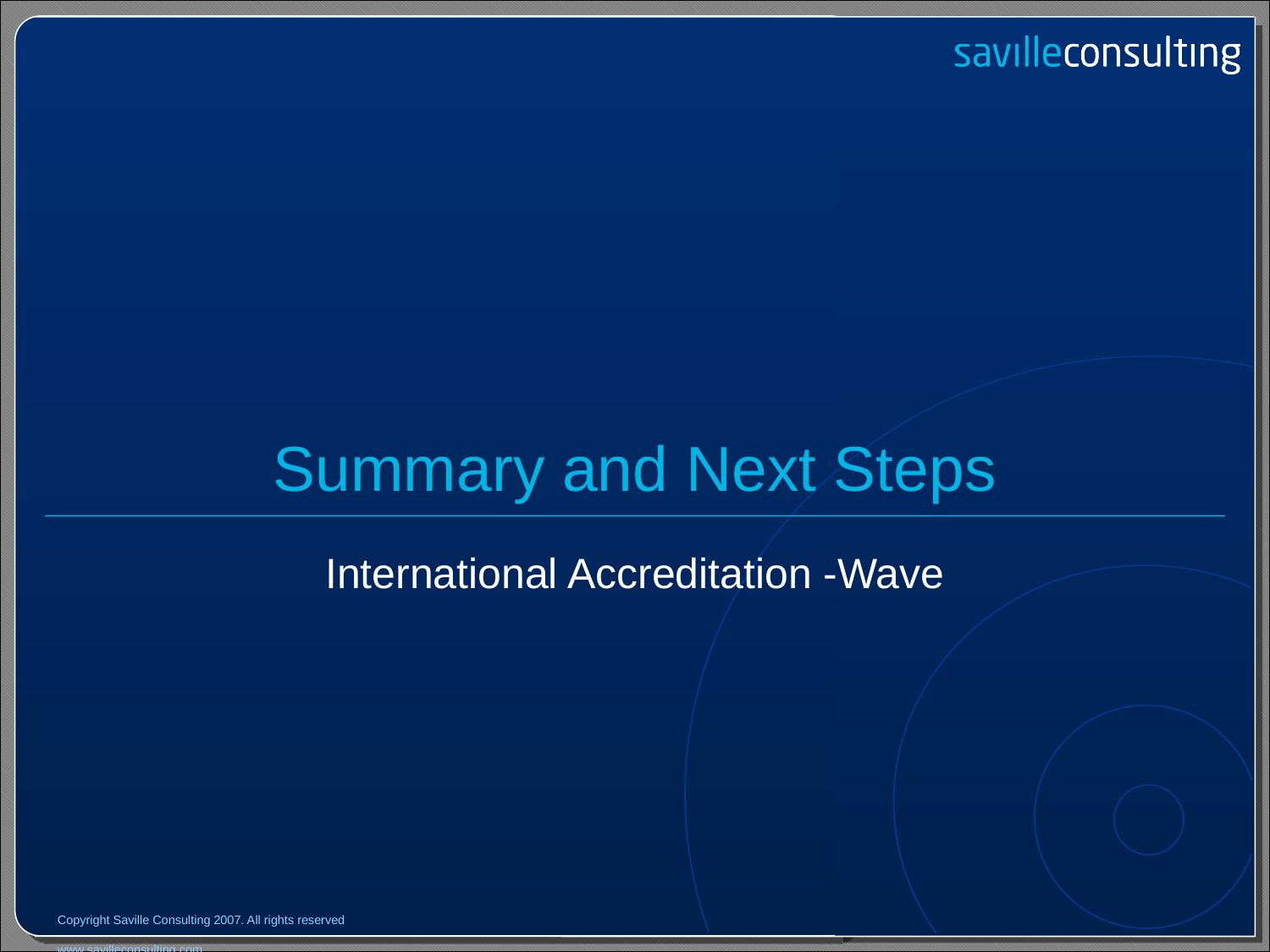

# Summary and Next Steps
International Accreditation -Wave